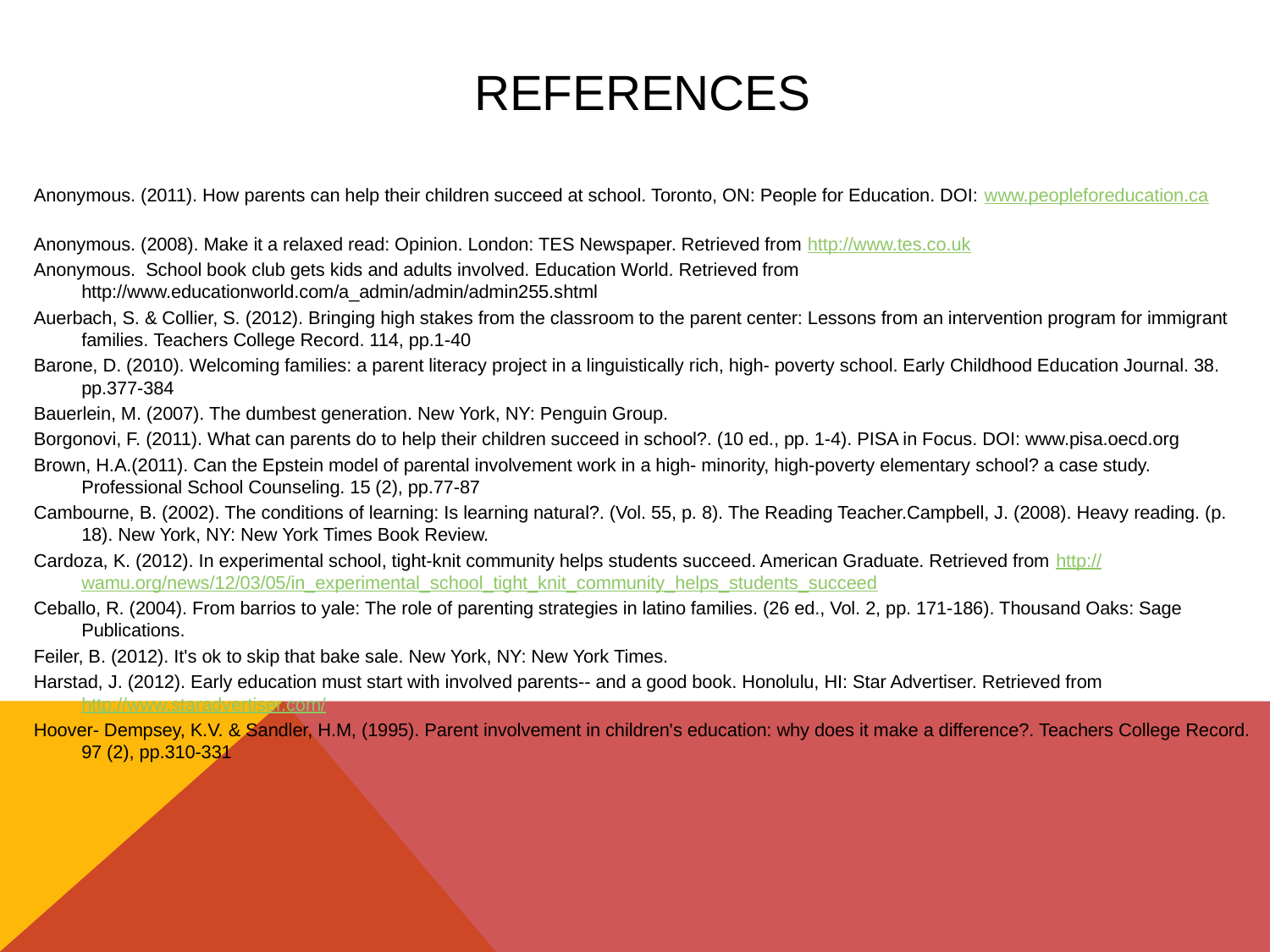

References

Anonymous. (2011). How parents can help their children succeed at school. Toronto, ON: People for Education. DOI: www.peopleforeducation.ca

Anonymous. (2008). Make it a relaxed read: Opinion. London: TES Newspaper. Retrieved from http://www.tes.co.uk
Anonymous.  School book club gets kids and adults involved. Education World. Retrieved from http://www.educationworld.com/a_admin/admin/admin255.shtml
Auerbach, S. & Collier, S. (2012). Bringing high stakes from the classroom to the parent center: Lessons from an intervention program for immigrant families. Teachers College Record. 114, pp.1-40
Barone, D. (2010). Welcoming families: a parent literacy project in a linguistically rich, high- poverty school. Early Childhood Education Journal. 38. pp.377-384
Bauerlein, M. (2007). The dumbest generation. New York, NY: Penguin Group.
Borgonovi, F. (2011). What can parents do to help their children succeed in school?. (10 ed., pp. 1-4). PISA in Focus. DOI: www.pisa.oecd.org
Brown, H.A.(2011). Can the Epstein model of parental involvement work in a high- minority, high-poverty elementary school? a case study. Professional School Counseling. 15 (2), pp.77-87
Cambourne, B. (2002). The conditions of learning: Is learning natural?. (Vol. 55, p. 8). The Reading Teacher.Campbell, J. (2008). Heavy reading. (p. 18). New York, NY: New York Times Book Review.
Cardoza, K. (2012). In experimental school, tight-knit community helps students succeed. American Graduate. Retrieved from http://wamu.org/news/12/03/05/in_experimental_school_tight_knit_community_helps_students_succeed
Ceballo, R. (2004). From barrios to yale: The role of parenting strategies in latino families. (26 ed., Vol. 2, pp. 171-186). Thousand Oaks: Sage Publications.
Feiler, B. (2012). It's ok to skip that bake sale. New York, NY: New York Times.
Harstad, J. (2012). Early education must start with involved parents-- and a good book. Honolulu, HI: Star Advertiser. Retrieved from http://www.staradvertiser.com/
Hoover- Dempsey, K.V. & Sandler, H.M, (1995). Parent involvement in children's education: why does it make a difference?. Teachers College Record. 97 (2), pp.310-331